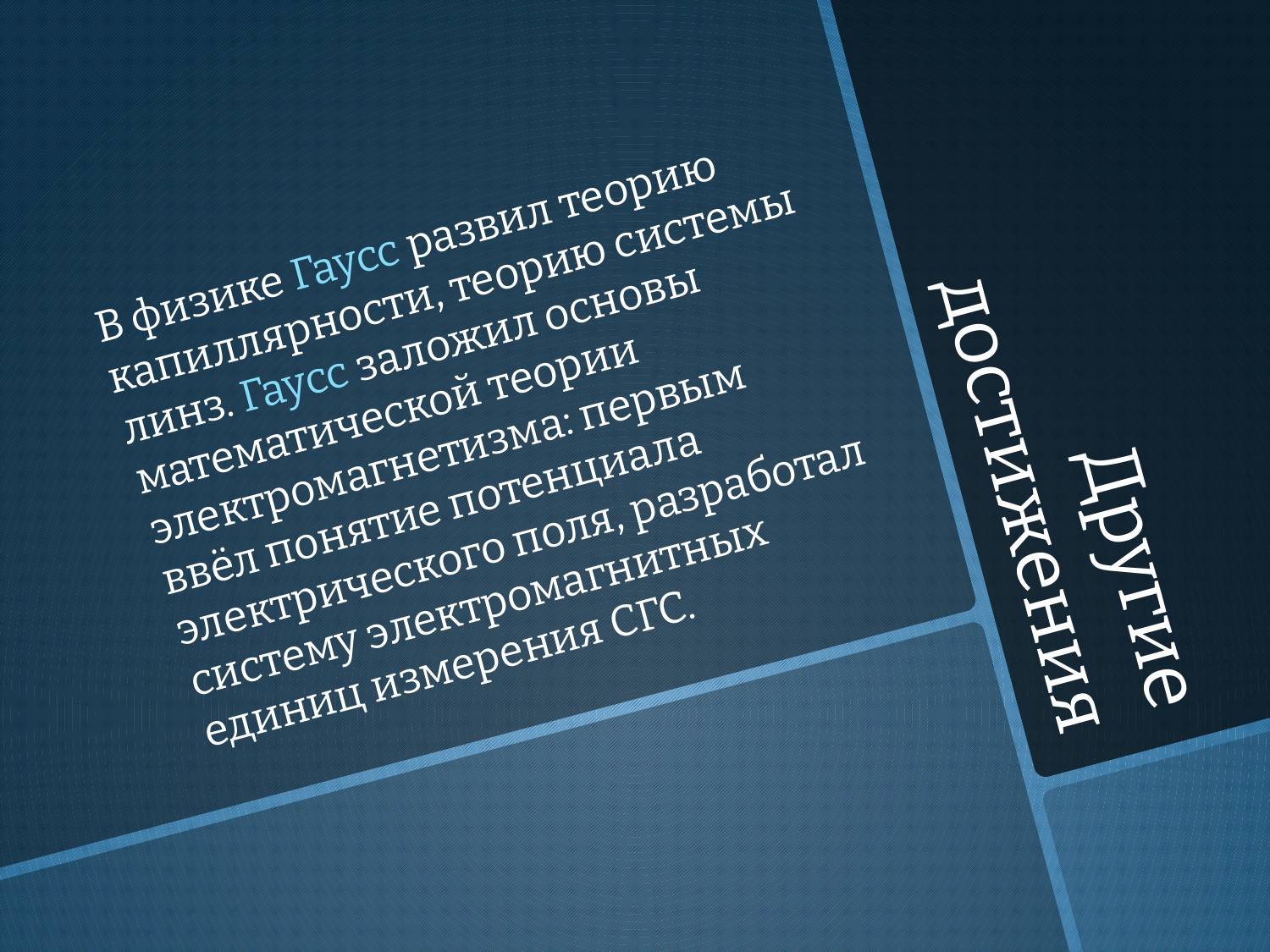

В физике Гаусс развил теорию капиллярности, теорию системы линз. Гаусс заложил основы математической теории электромагнетизма: первым ввёл понятие потенциала электрического поля, разработал систему электромагнитных единиц измерения СГС.
# Другие достижения